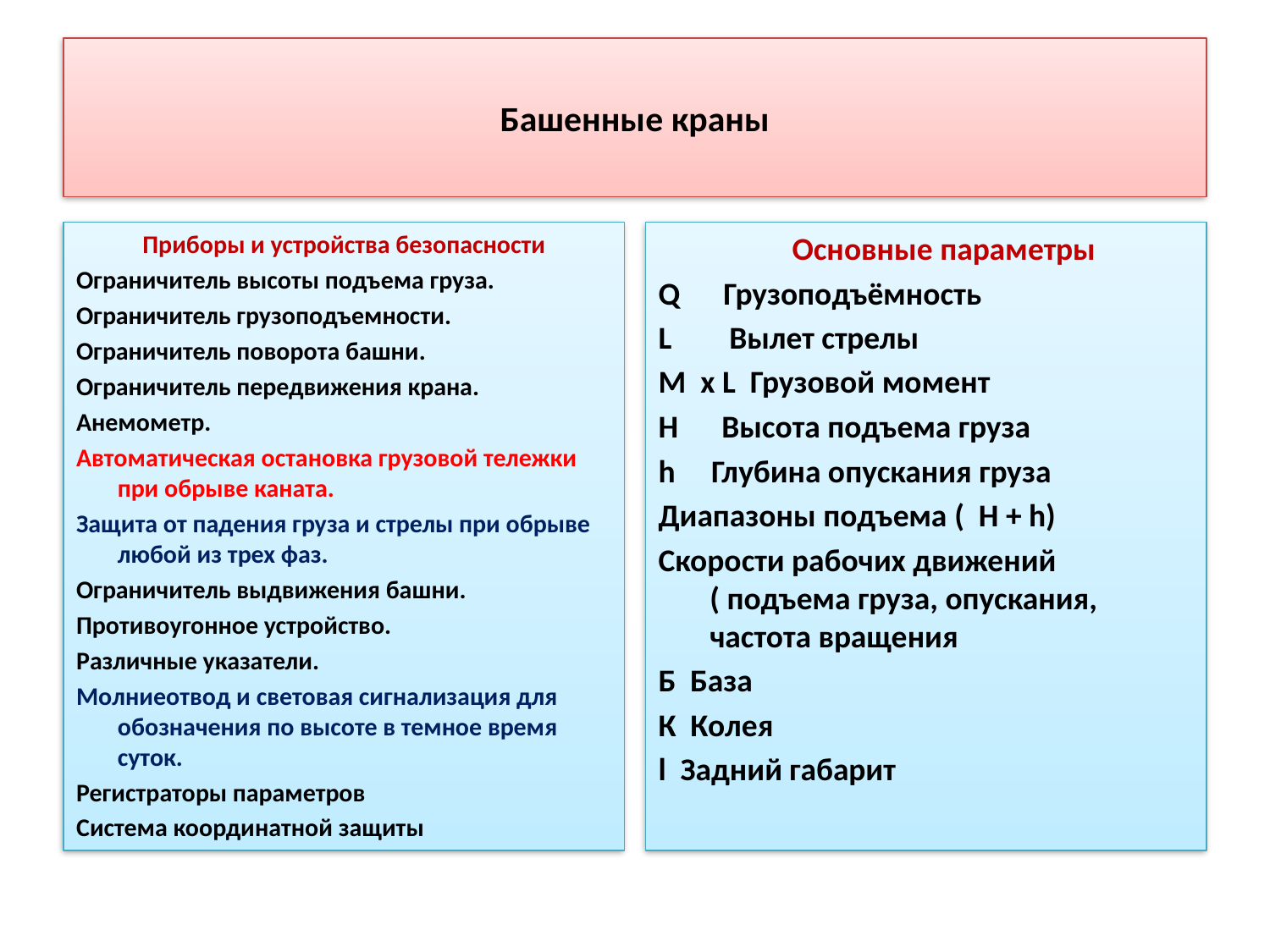

# Башенные краны
Приборы и устройства безопасности
Ограничитель высоты подъема груза.
Ограничитель грузоподъемности.
Ограничитель поворота башни.
Ограничитель передвижения крана.
Анемометр.
Автоматическая остановка грузовой тележки при обрыве каната.
Защита от падения груза и стрелы при обрыве любой из трех фаз.
Ограничитель выдвижения башни.
Противоугонное устройство.
Различные указатели.
Молниеотвод и световая сигнализация для обозначения по высоте в темное время суток.
Регистраторы параметров
Система координатной защиты

      Основные параметры
Q      Грузоподъёмность
L        Вылет стрелы
M  х L  Грузовой момент
H      Высота подъема груза
h     Глубина опускания груза
Диапазоны подъема (  H + h)
Скорости рабочих движений ( подъема груза, опускания,  частота вращения
Б  База
К  Колея
l  Задний габарит